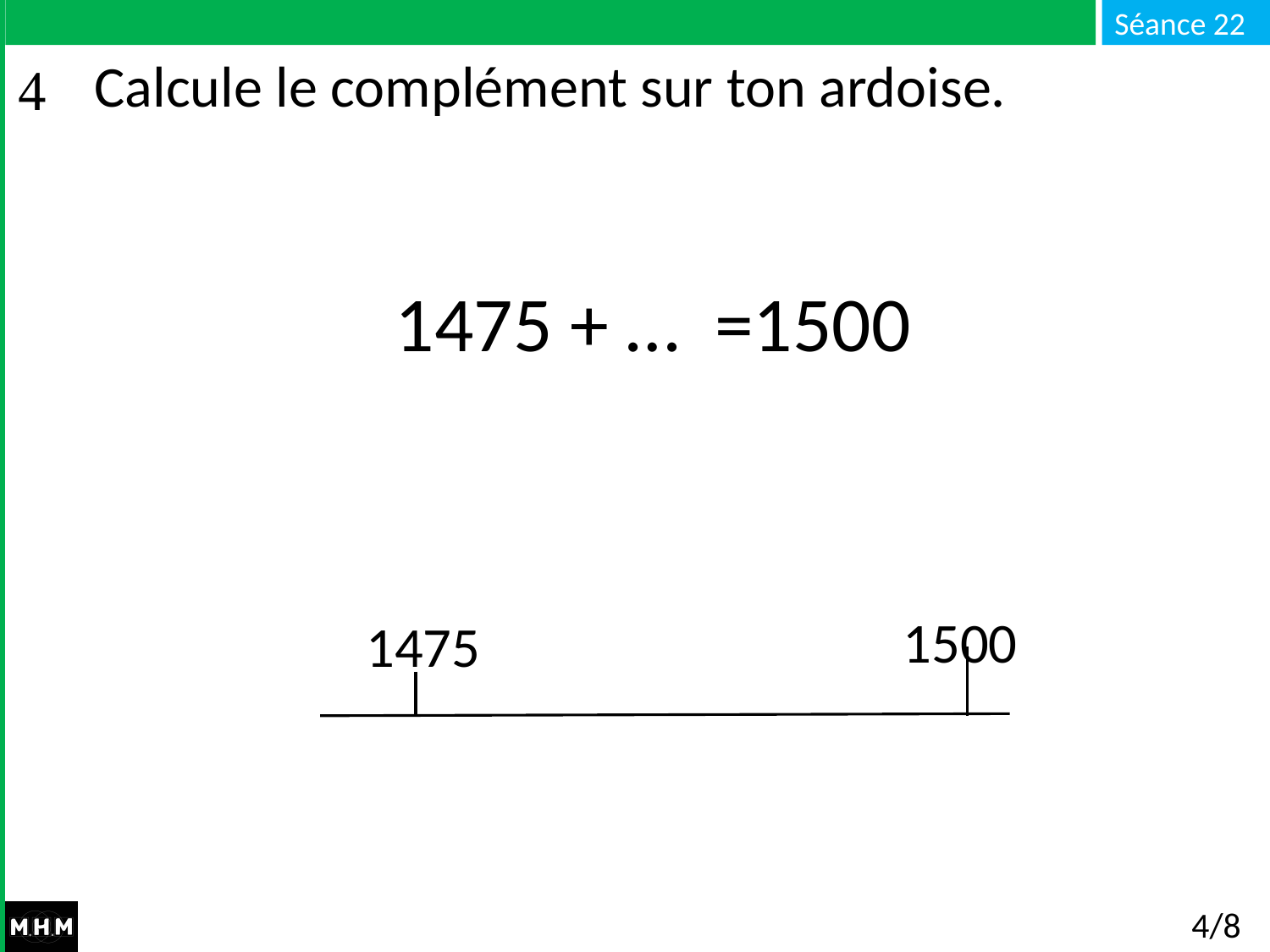

# Calcule le complément sur ton ardoise.
 1475 + …  =1500
1500
1475
4/8